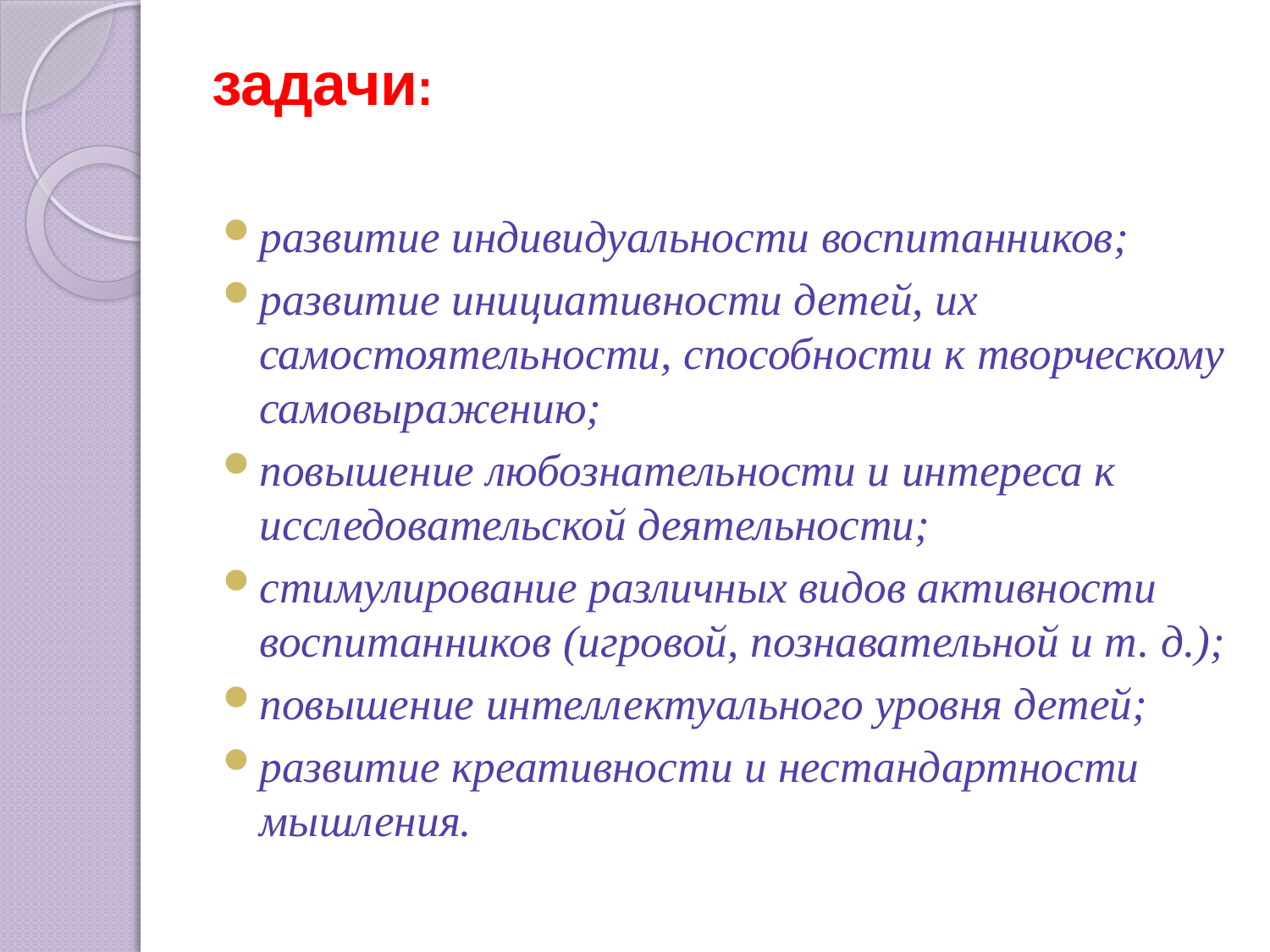

# задачи:
развитие индивидуальности воспитанников;
развитие инициативности детей, их самостоятельности, способности к творческому самовыражению;
повышение любознательности и интереса к исследовательской деятельности;
стимулирование различных видов активности воспитанников (игровой, познавательной и т. д.);
повышение интеллектуального уровня детей;
развитие креативности и нестандартности мышления.